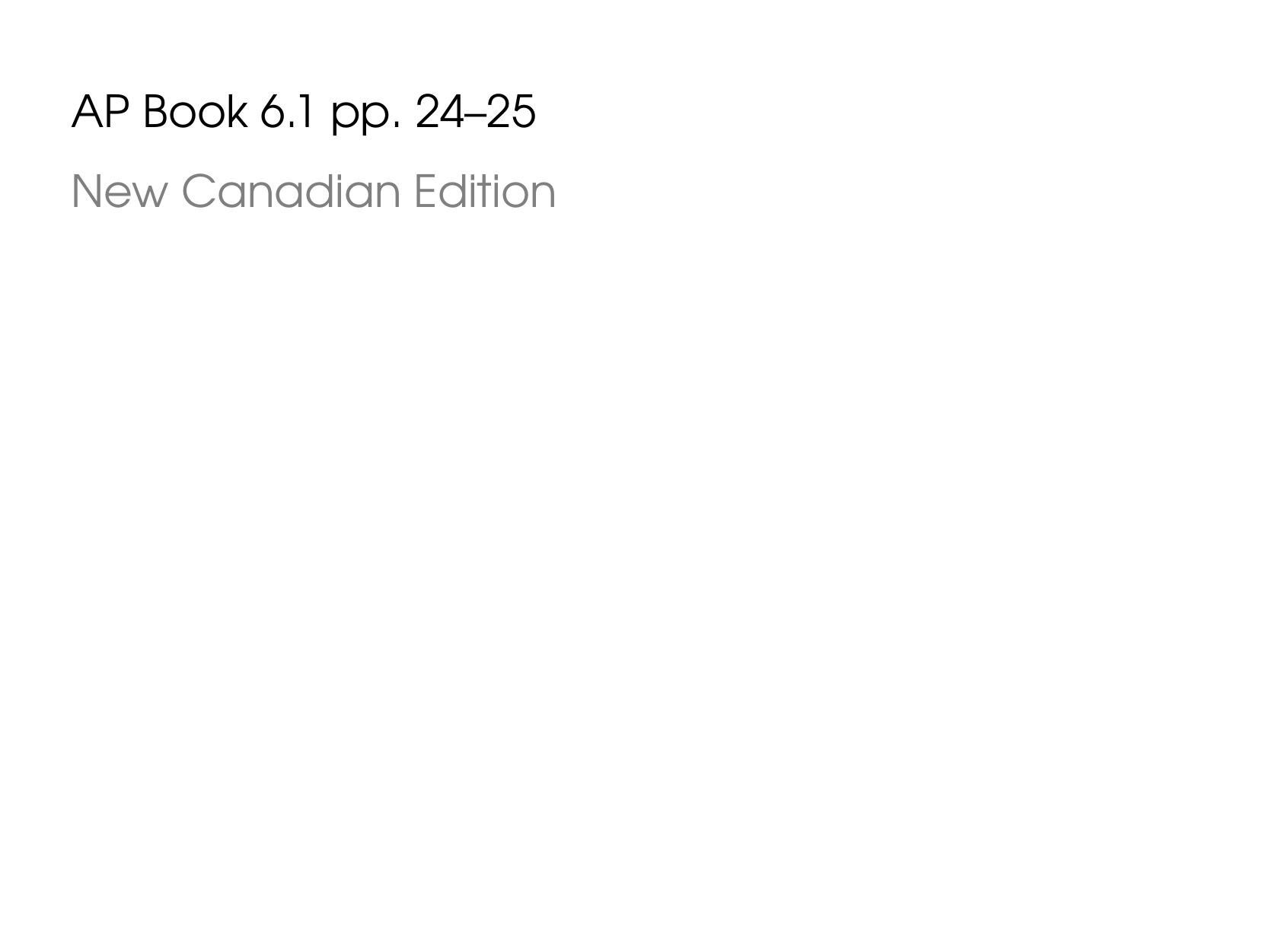

AP Book 6.1 pp. 24–25
New Canadian Edition